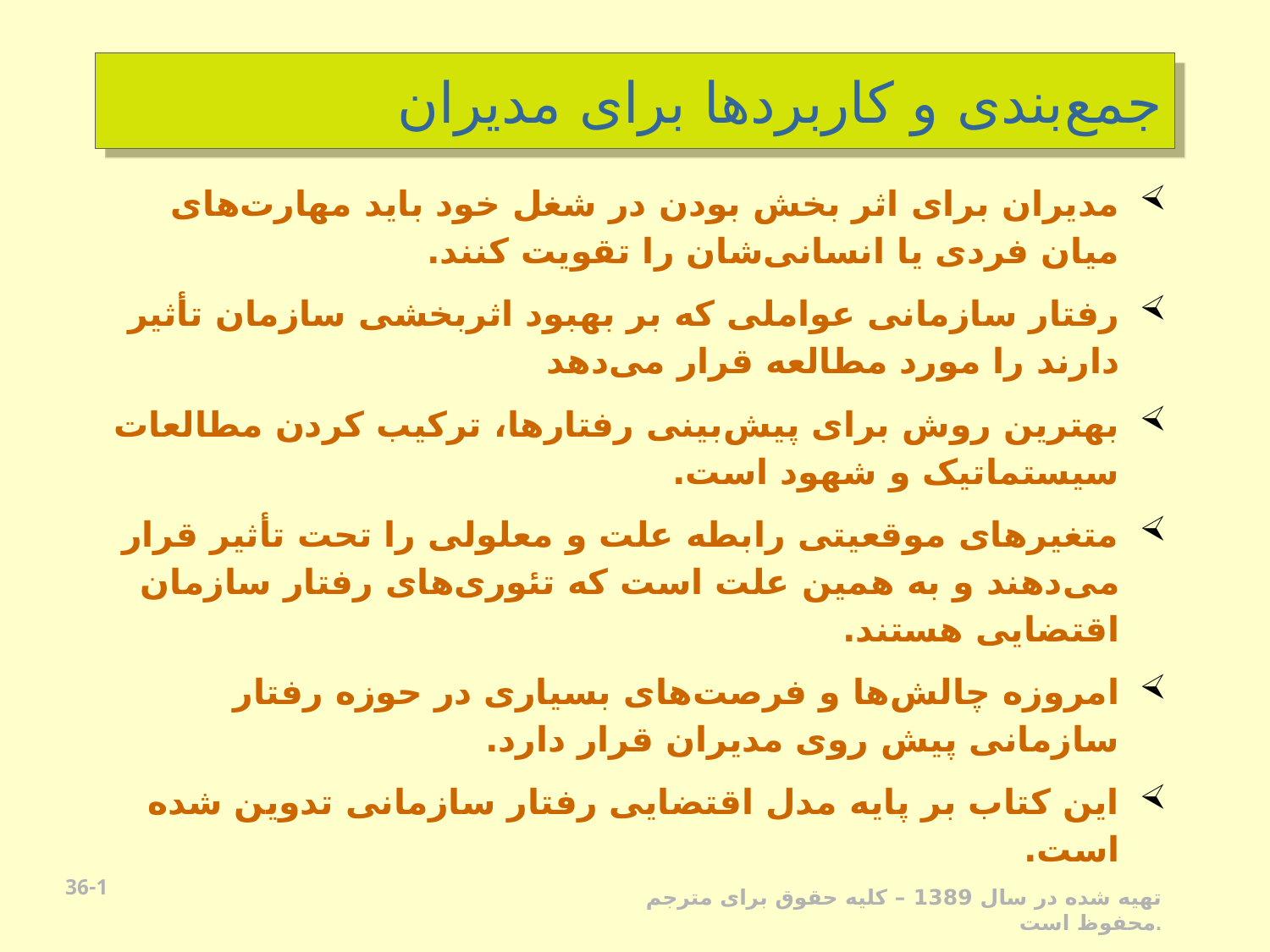

# جمع‌بندی و کاربردها برای مدیران
مدیران برای‌ اثر بخش بودن در شغل خود باید مهارت‌های میان فردی یا انسانی‌شان را تقویت کنند.
رفتار سازمانی عواملی که بر بهبود اثربخشی سازمان تأثیر دارند را مورد مطالعه قرار می‌دهد
بهترین روش برای پیش‌بینی رفتارها، ترکیب کردن مطالعات سیستماتیک و شهود است.
متغیرهای موقعیتی رابطه علت و معلولی را تحت تأثیر قرار می‌دهند و به همین علت است که تئوری‌های رفتار سازمان اقتضایی هستند.
امروزه چالش‌ها و فرصت‌های بسیاری در حوزه رفتار سازمانی پیش روی مدیران قرار دارد.
این کتاب بر پایه مدل اقتضایی رفتار سازمانی تدوین شده است.
1-36